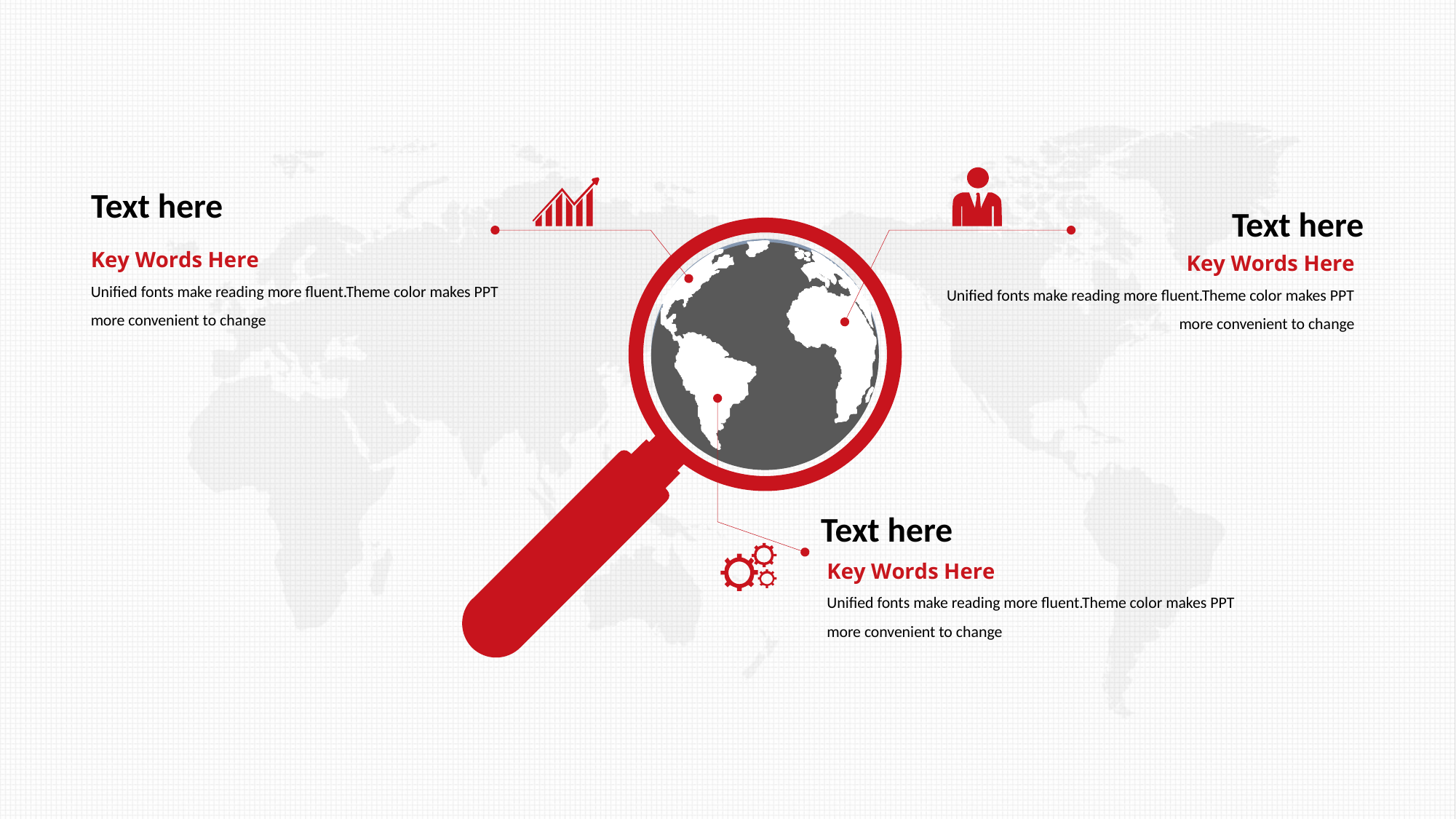

Text here

Text here

Key Words Here
Unified fonts make reading more fluent.Theme color makes PPT more convenient to change
Key Words Here
Unified fonts make reading more fluent.Theme color makes PPT more convenient to change

Text here
Key Words Here
Unified fonts make reading more fluent.Theme color makes PPT more convenient to change